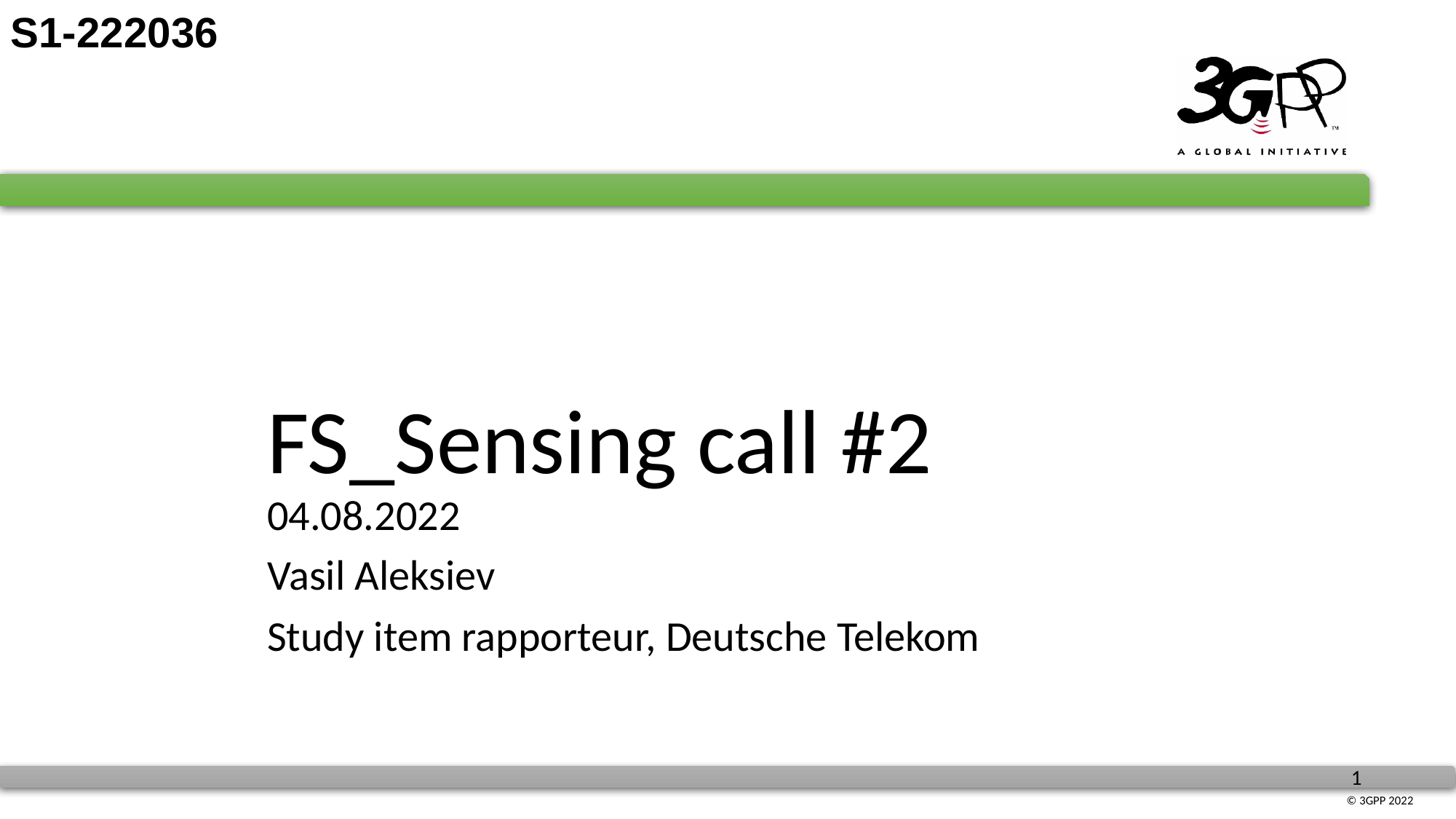

S1-222036

# FS_Sensing call #2 04.08.2022
Vasil Aleksiev
Study item rapporteur, Deutsche Telekom